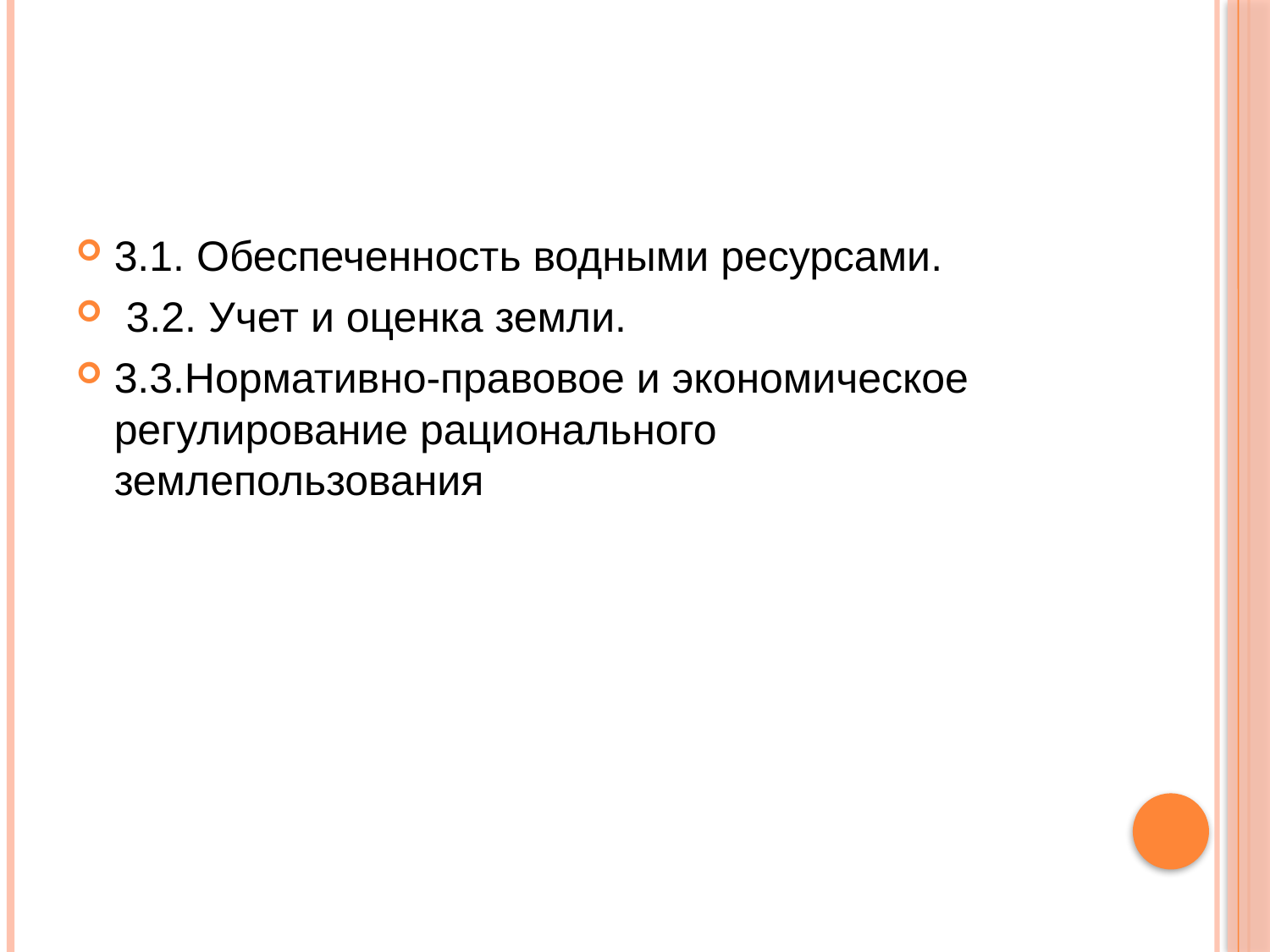

#
3.1. Обеспеченность водными ресурсами.
 3.2. Учет и оценка земли.
3.3.Нормативно-правовое и экономическое регулирование рационального землепользования